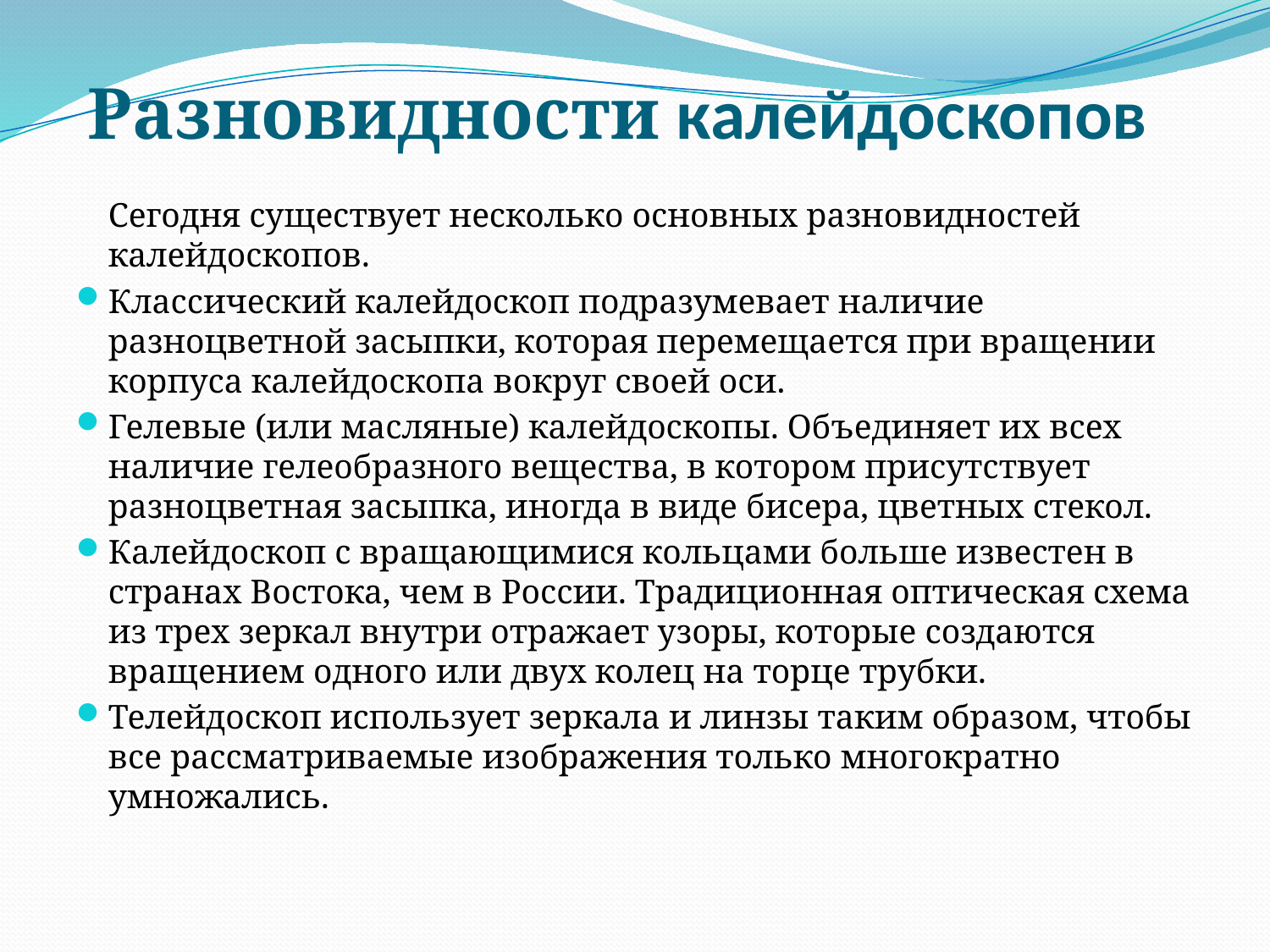

# Разновидности калейдоскопов
	Сегодня существует несколько основных разновидностей калейдоскопов.
Классический калейдоскоп подразумевает наличие разноцветной засыпки, которая перемещается при вращении корпуса калейдоскопа вокруг своей оси.
Гелевые (или масляные) калейдоскопы. Объединяет их всех наличие гелеобразного вещества, в котором присутствует разноцветная засыпка, иногда в виде бисера, цветных стекол.
Калейдоскоп с вращающимися кольцами больше известен в странах Востока, чем в России. Традиционная оптическая схема из трех зеркал внутри отражает узоры, которые создаются вращением одного или двух колец на торце трубки.
Телейдоскоп использует зеркала и линзы таким образом, чтобы все рассматриваемые изображения только многократно умножались.